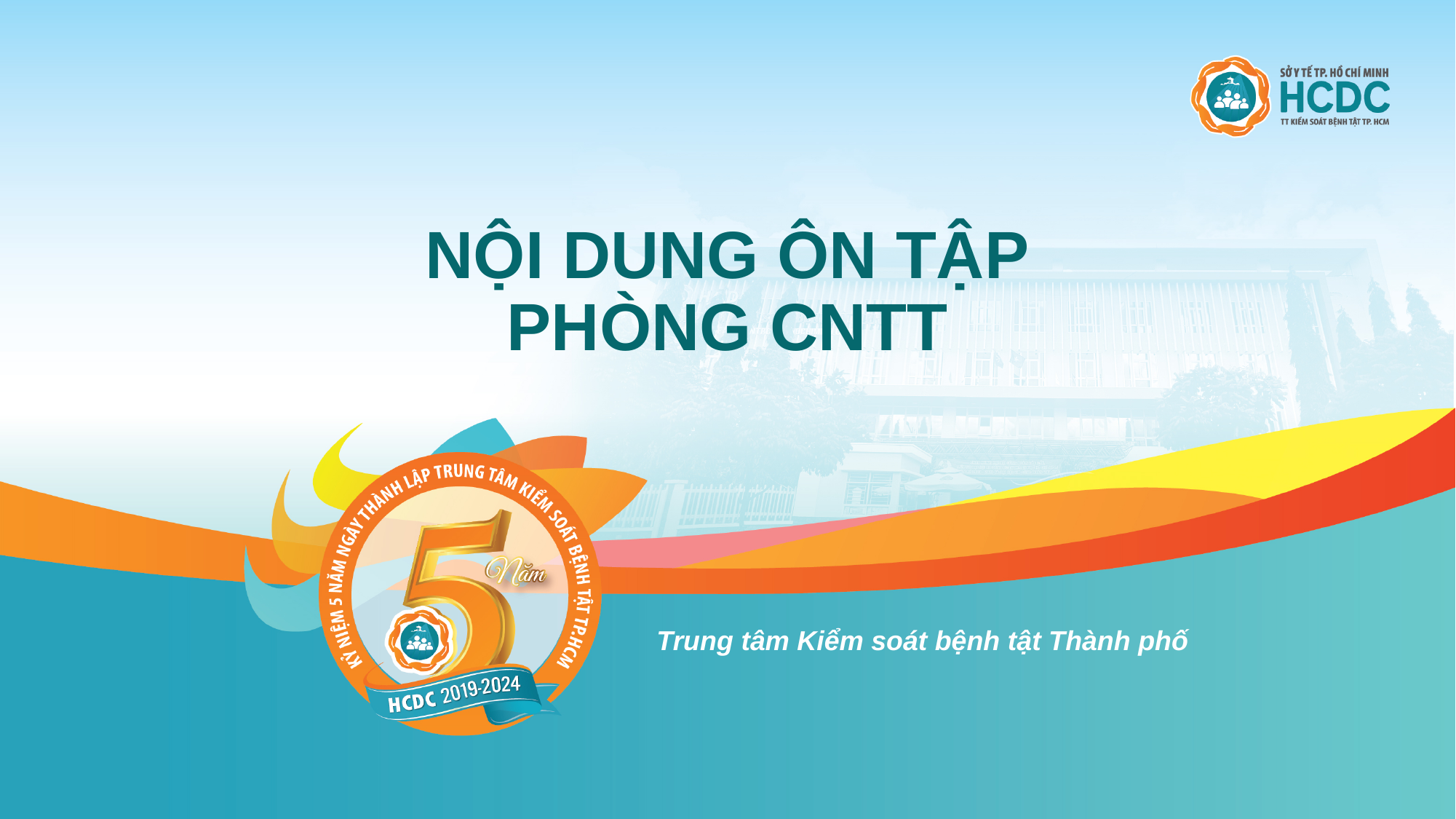

# NỘI DUNG ÔN TẬP PHÒNG CNTT
Trung tâm Kiểm soát bệnh tật Thành phố